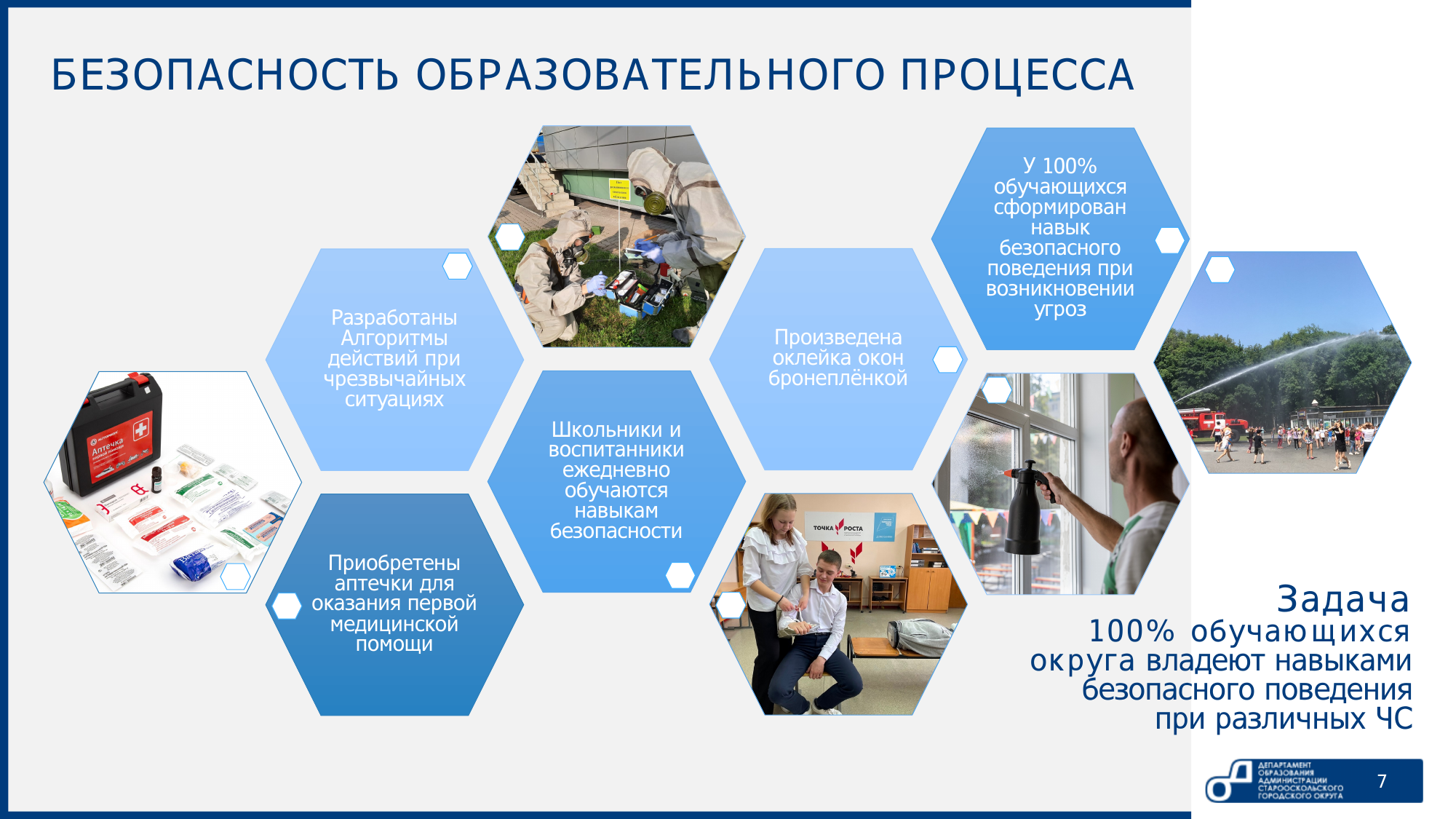

# безопасность образовательного процесса
Приобретены аптечки для оказания первой медицинской помощи
Школьники и воспитанники ежедневно обучаются навыкам безопасности
Разработаны Алгоритмы действий при чрезвычайных ситуациях
Произведена оклейка окон бронеплёнкой
У 100% обучающихся сформирован навык безопасного поведения при возникновении угроз
Задача
100% обучающихся округа владеют навыками безопасного поведения
при различных ЧС
7